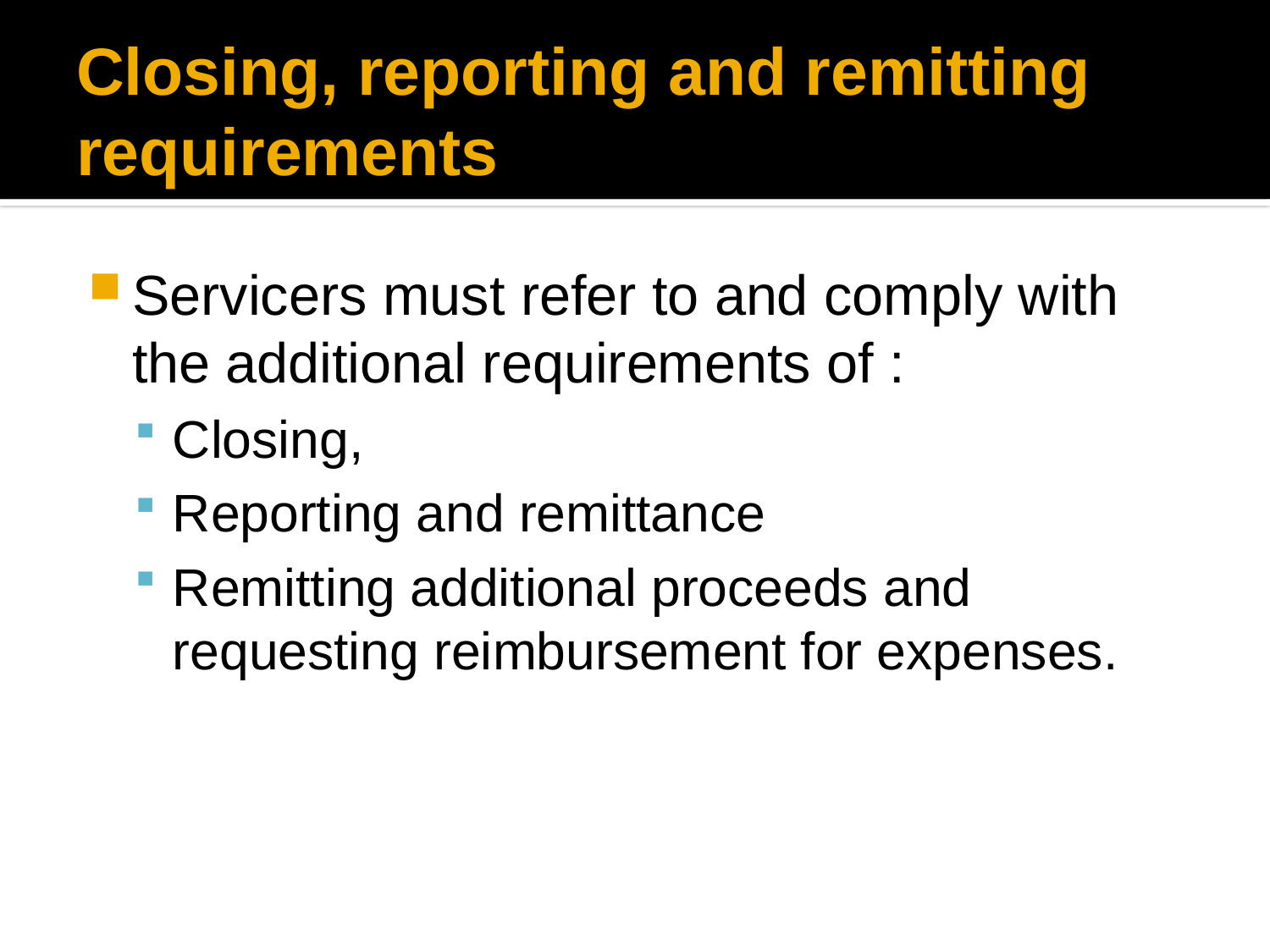

# Closing, reporting and remitting requirements
Servicers must refer to and comply with the additional requirements of :
Closing,
Reporting and remittance
Remitting additional proceeds and requesting reimbursement for expenses.